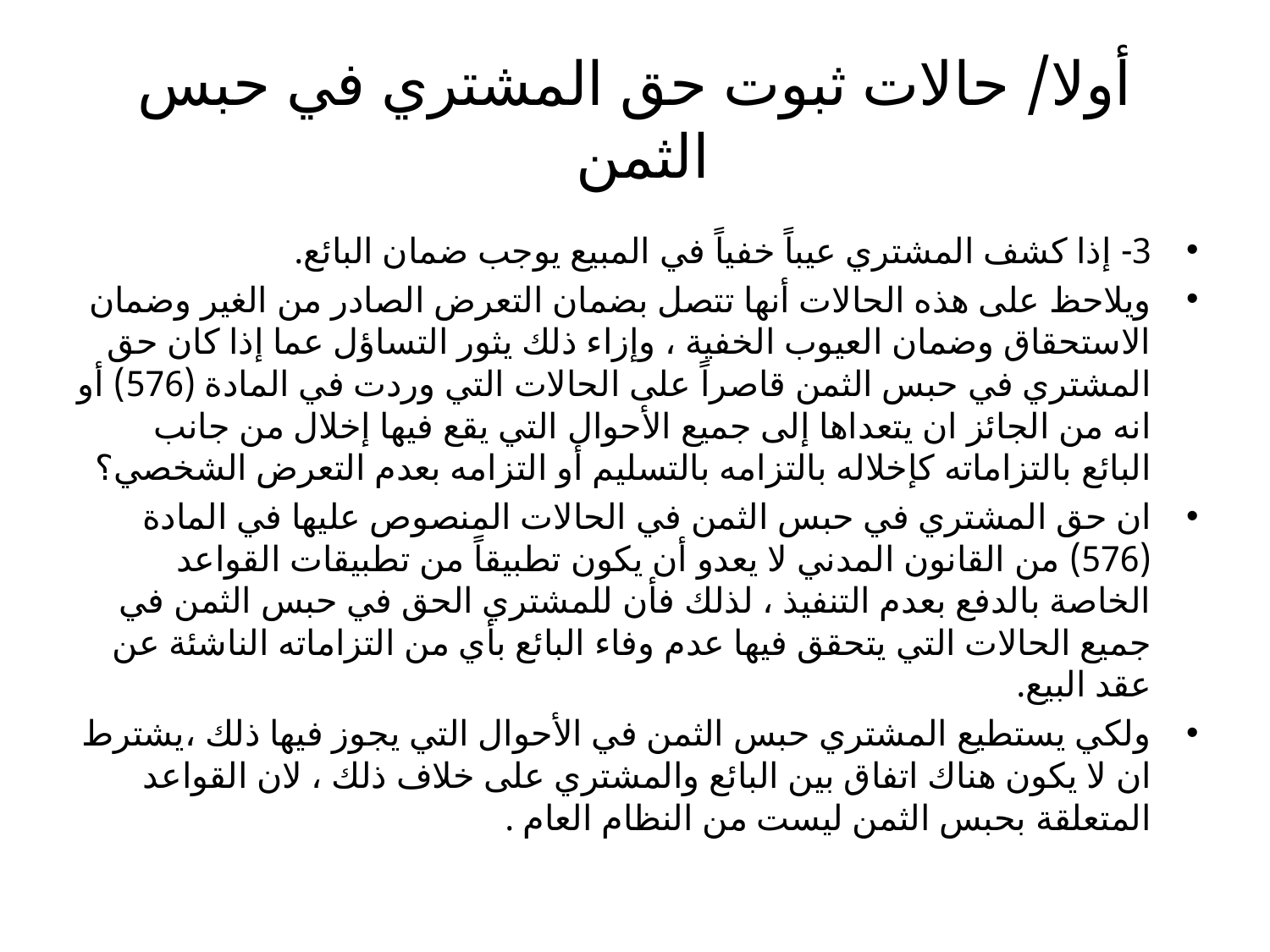

# أولا/ حالات ثبوت حق المشتري في حبس الثمن
3- إذا كشف المشتري عيباً خفياً في المبيع يوجب ضمان البائع.
ويلاحظ على هذه الحالات أنها تتصل بضمان التعرض الصادر من الغير وضمان الاستحقاق وضمان العيوب الخفية ، وإزاء ذلك يثور التساؤل عما إذا كان حق المشتري في حبس الثمن قاصراً على الحالات التي وردت في المادة (576) أو انه من الجائز ان يتعداها إلى جميع الأحوال التي يقع فيها إخلال من جانب البائع بالتزاماته كإخلاله بالتزامه بالتسليم أو التزامه بعدم التعرض الشخصي؟
ان حق المشتري في حبس الثمن في الحالات المنصوص عليها في المادة (576) من القانون المدني لا يعدو أن يكون تطبيقاً من تطبيقات القواعد الخاصة بالدفع بعدم التنفيذ ، لذلك فأن للمشتري الحق في حبس الثمن في جميع الحالات التي يتحقق فيها عدم وفاء البائع بأي من التزاماته الناشئة عن عقد البيع.
ولكي يستطيع المشتري حبس الثمن في الأحوال التي يجوز فيها ذلك ،يشترط ان لا يكون هناك اتفاق بين البائع والمشتري على خلاف ذلك ، لان القواعد المتعلقة بحبس الثمن ليست من النظام العام .